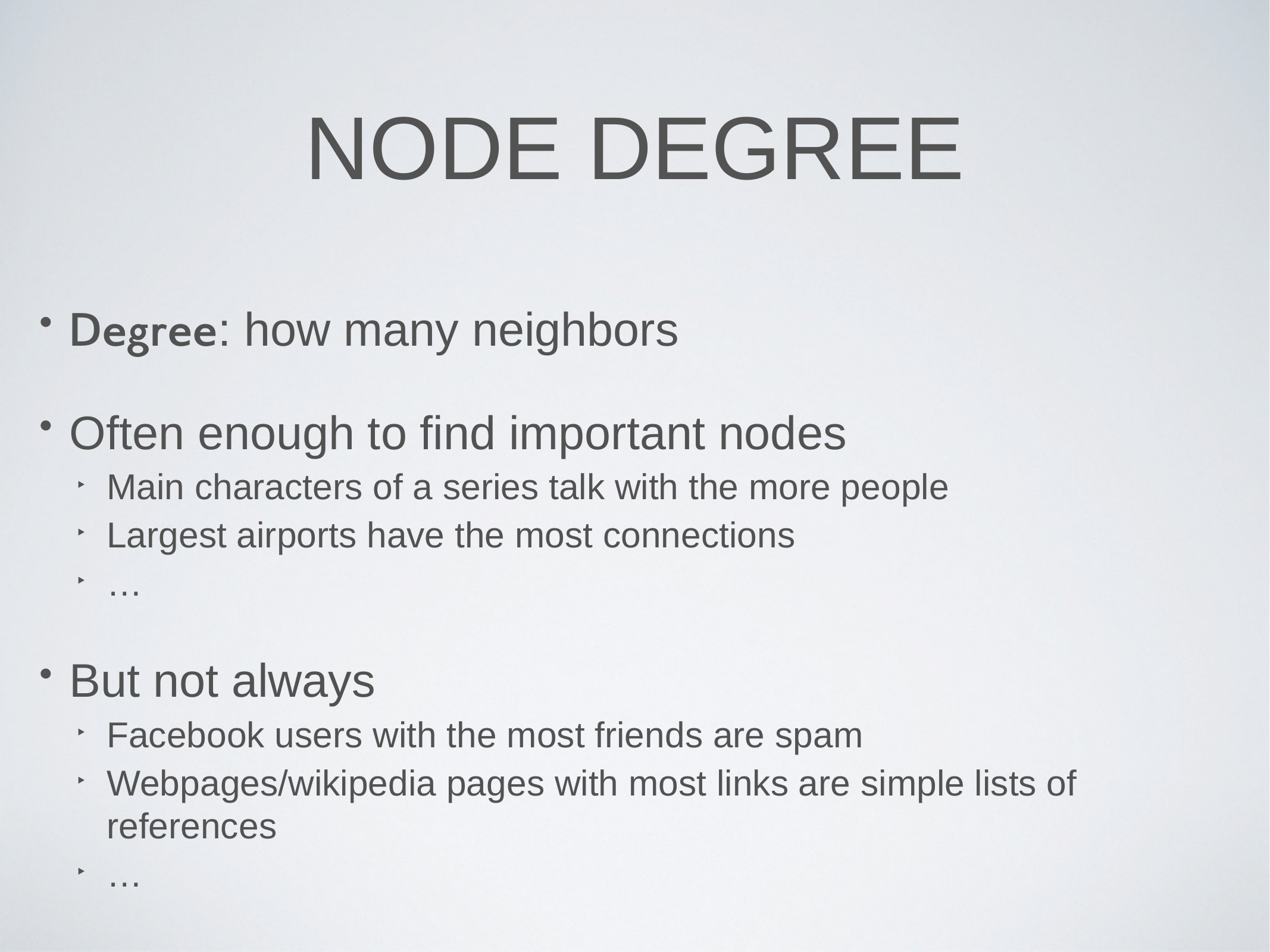

41
# Node degree
Degree: how many neighbors
Often enough to find important nodes
Main characters of a series talk with the more people
Largest airports have the most connections
…
But not always
Facebook users with the most friends are spam
Webpages/wikipedia pages with most links are simple lists of references
…